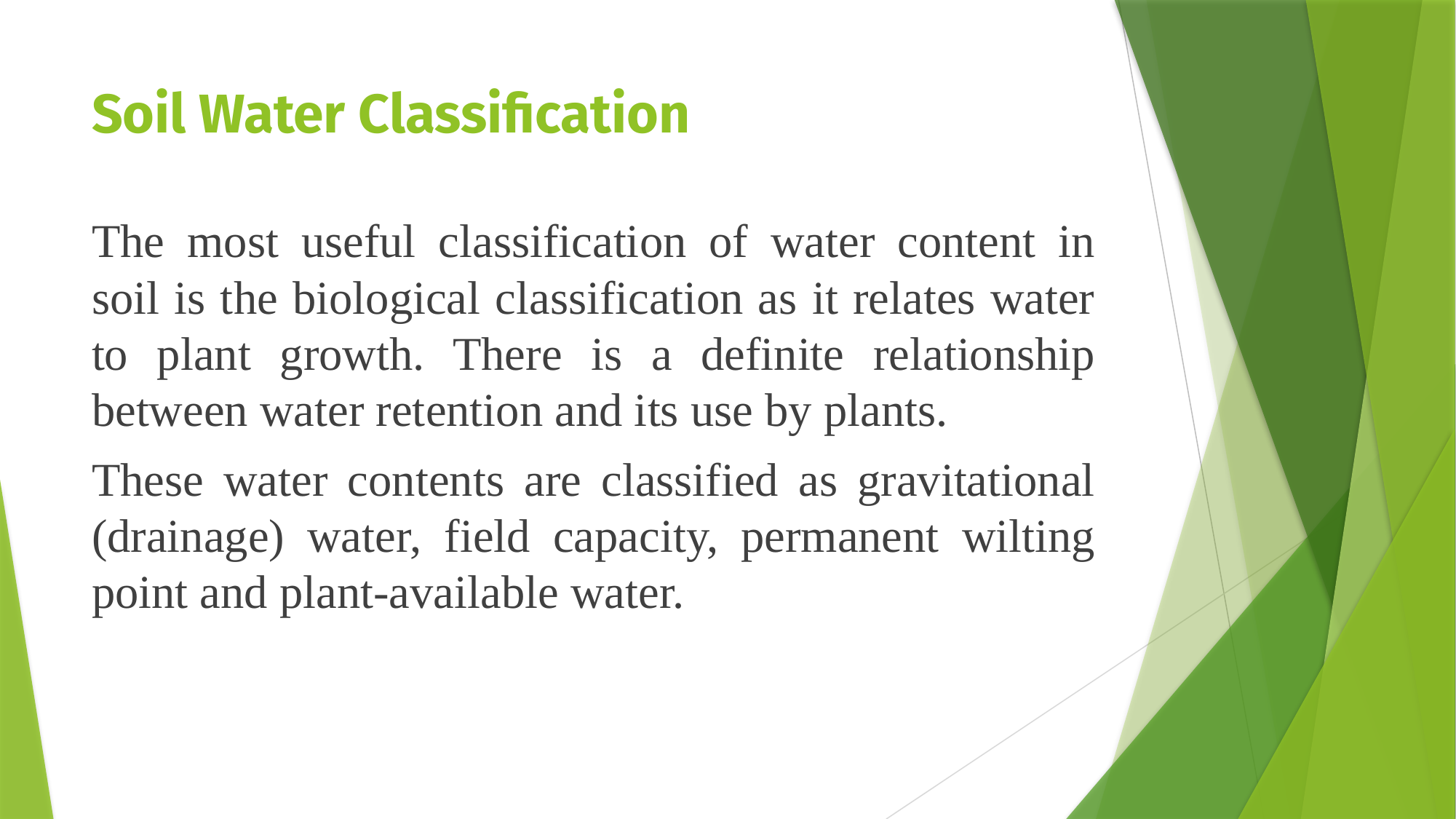

# Soil Water Classification
The most useful classification of water content in soil is the biological classification as it relates water to plant growth. There is a definite relationship between water retention and its use by plants.
These water contents are classified as gravitational (drainage) water, field capacity, permanent wilting point and plant-available water.